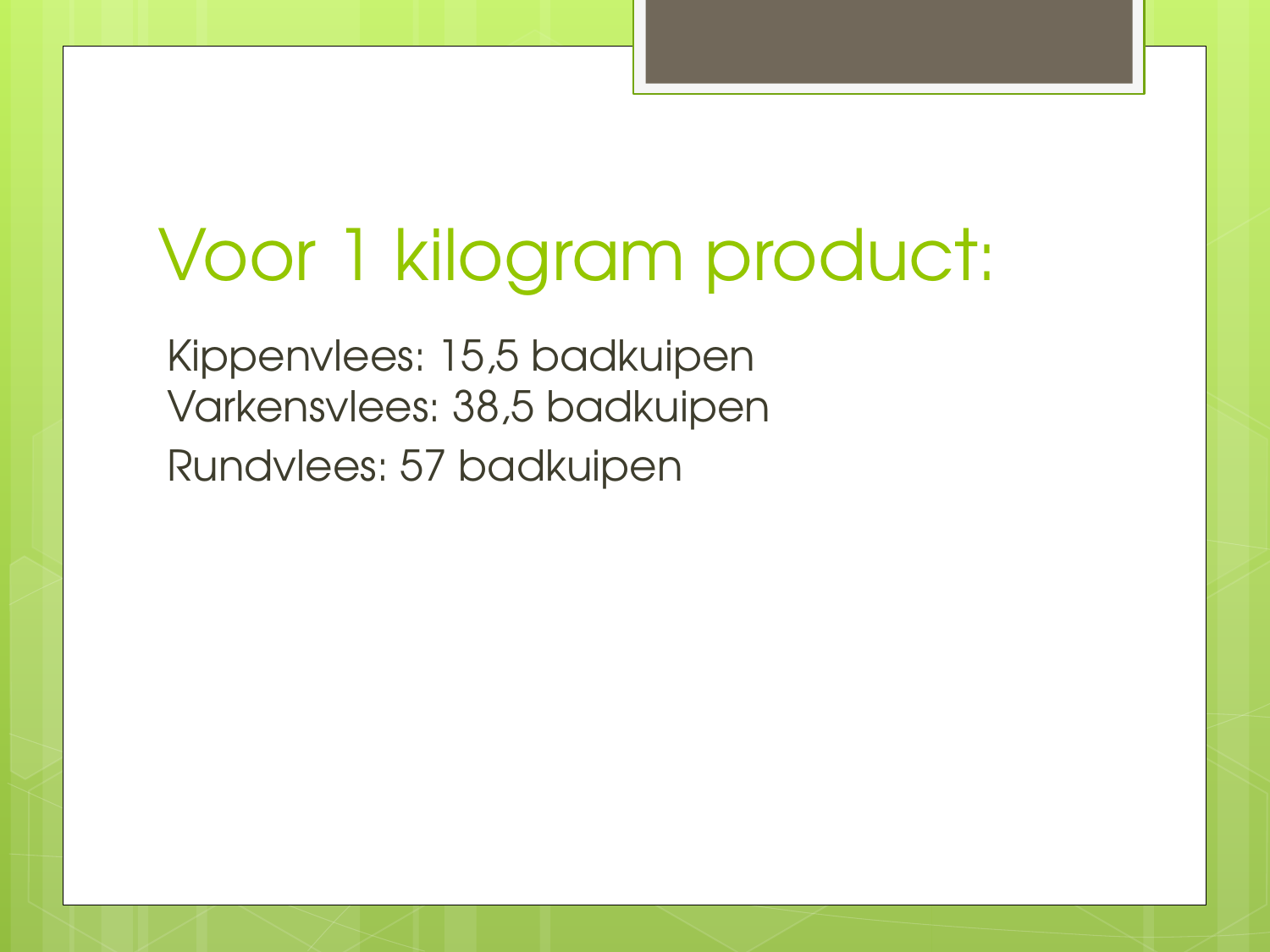

# Voor 1 kilogram product:
Kippenvlees: 15,5 badkuipen
Varkensvlees: 38,5 badkuipen
Rundvlees: 57 badkuipen